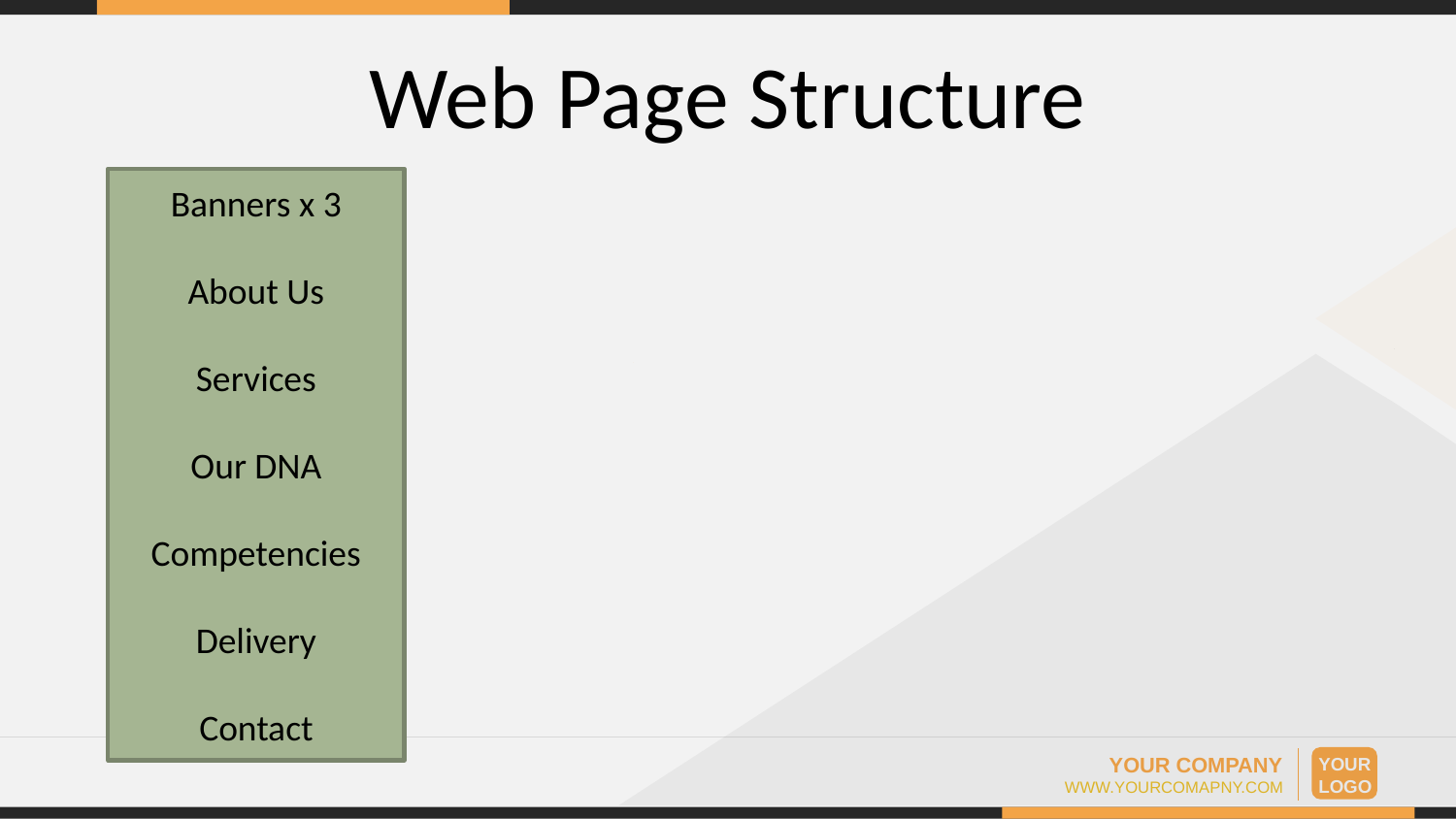

# Web Page Structure
Banners x 3

About Us

Services

Our DNA

Competencies

Delivery

Contact